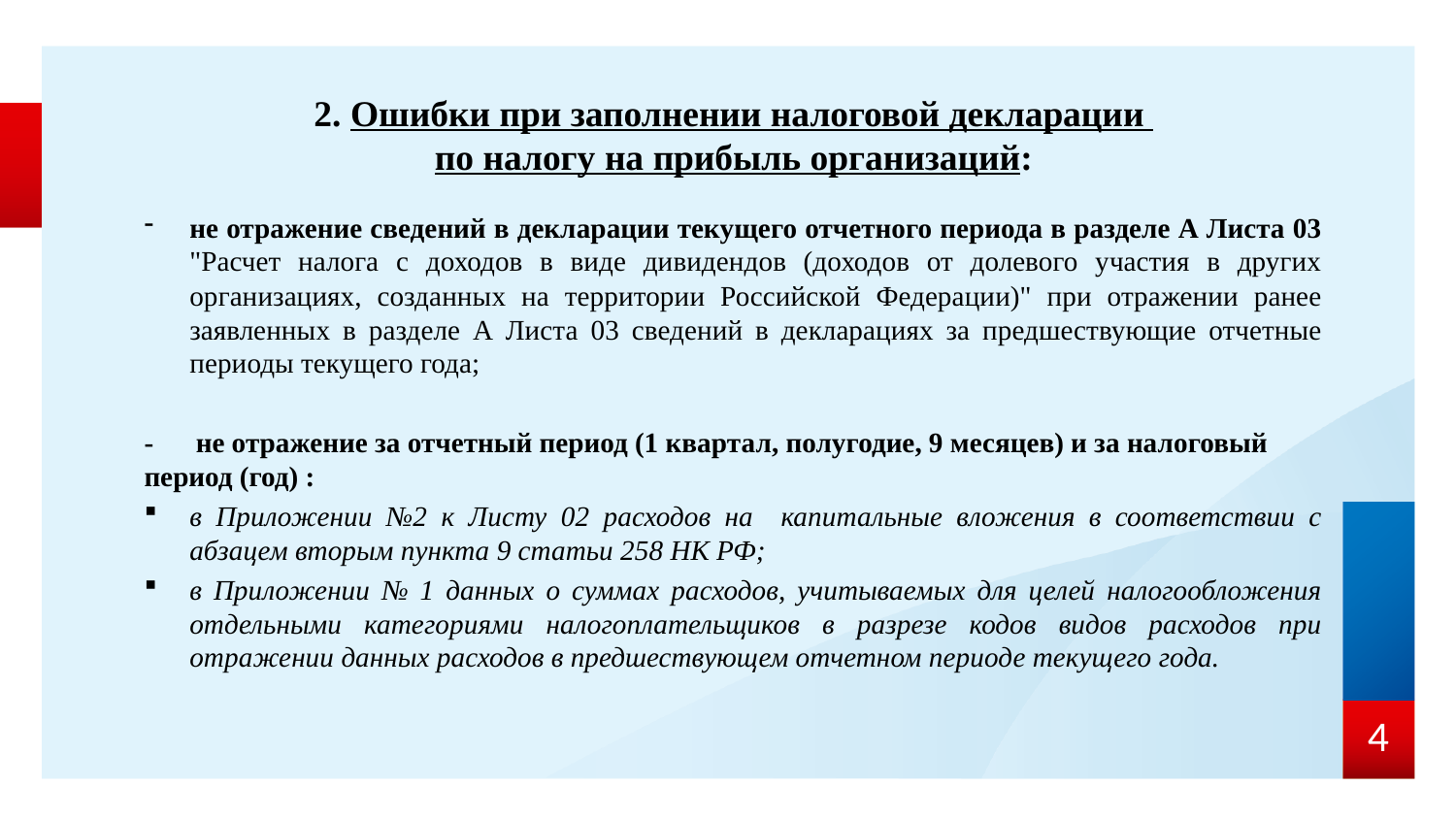

# 2. Ошибки при заполнении налоговой декларации по налогу на прибыль организаций:
не отражение сведений в декларации текущего отчетного периода в разделе А Листа 03 "Расчет налога с доходов в виде дивидендов (доходов от долевого участия в других организациях, созданных на территории Российской Федерации)" при отражении ранее заявленных в разделе А Листа 03 сведений в декларациях за предшествующие отчетные периоды текущего года;

-      не отражение за отчетный период (1 квартал, полугодие, 9 месяцев) и за налоговый период (год) :
в Приложении №2 к Листу 02 расходов на  капитальные вложения в соответствии с абзацем вторым пункта 9 статьи 258 НК РФ;
в Приложении № 1 данных о суммах расходов, учитываемых для целей налогообложения отдельными категориями налогоплательщиков в разрезе кодов видов расходов при отражении данных расходов в предшествующем отчетном периоде текущего года.

4